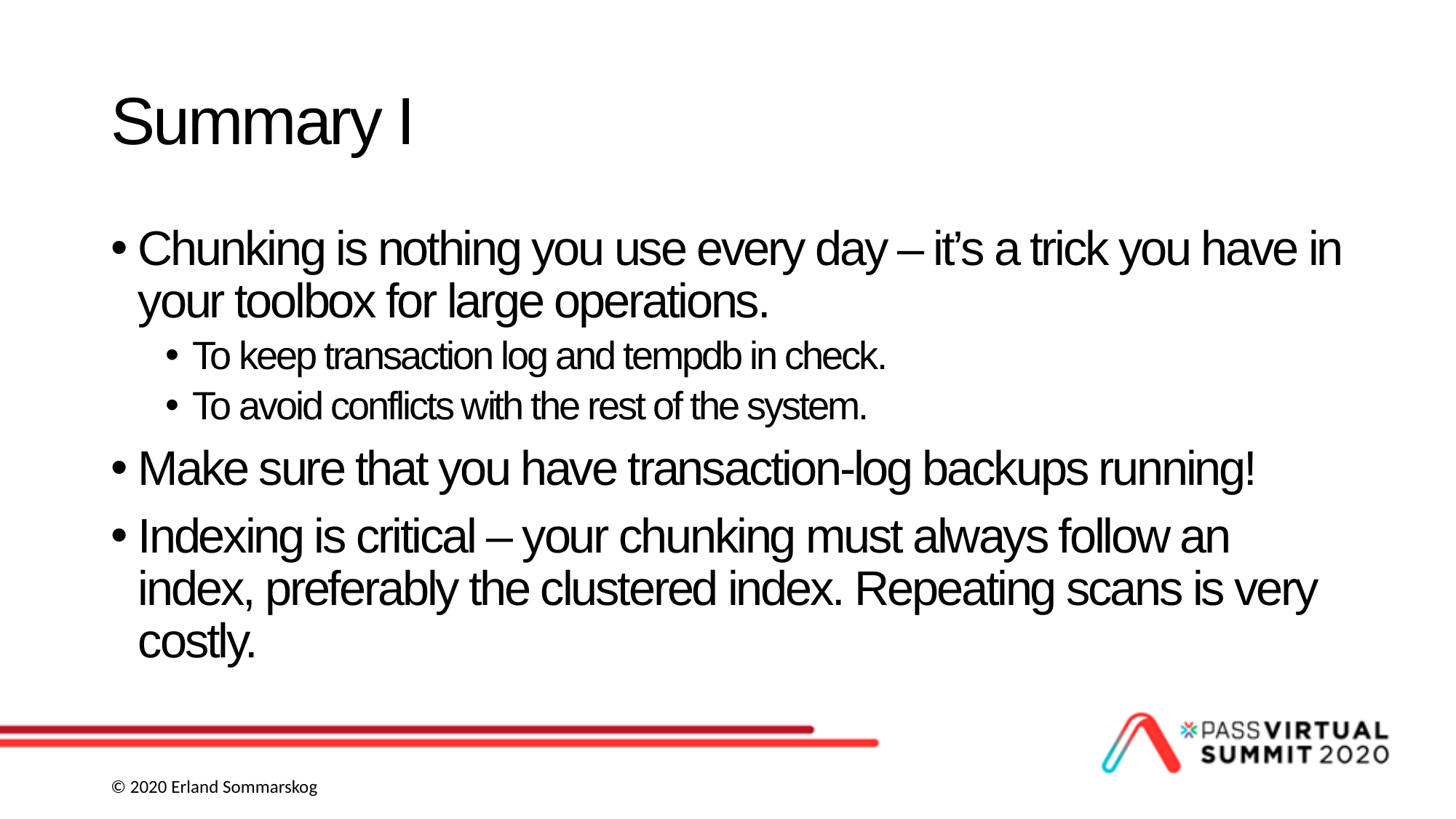

# Summary I
Chunking is nothing you use every day – it’s a trick you have in your toolbox for large operations.
To keep transaction log and tempdb in check.
To avoid conflicts with the rest of the system.
Make sure that you have transaction-log backups running!
Indexing is critical – your chunking must always follow an index, preferably the clustered index. Repeating scans is very costly.

© 2020 Erland Sommarskog